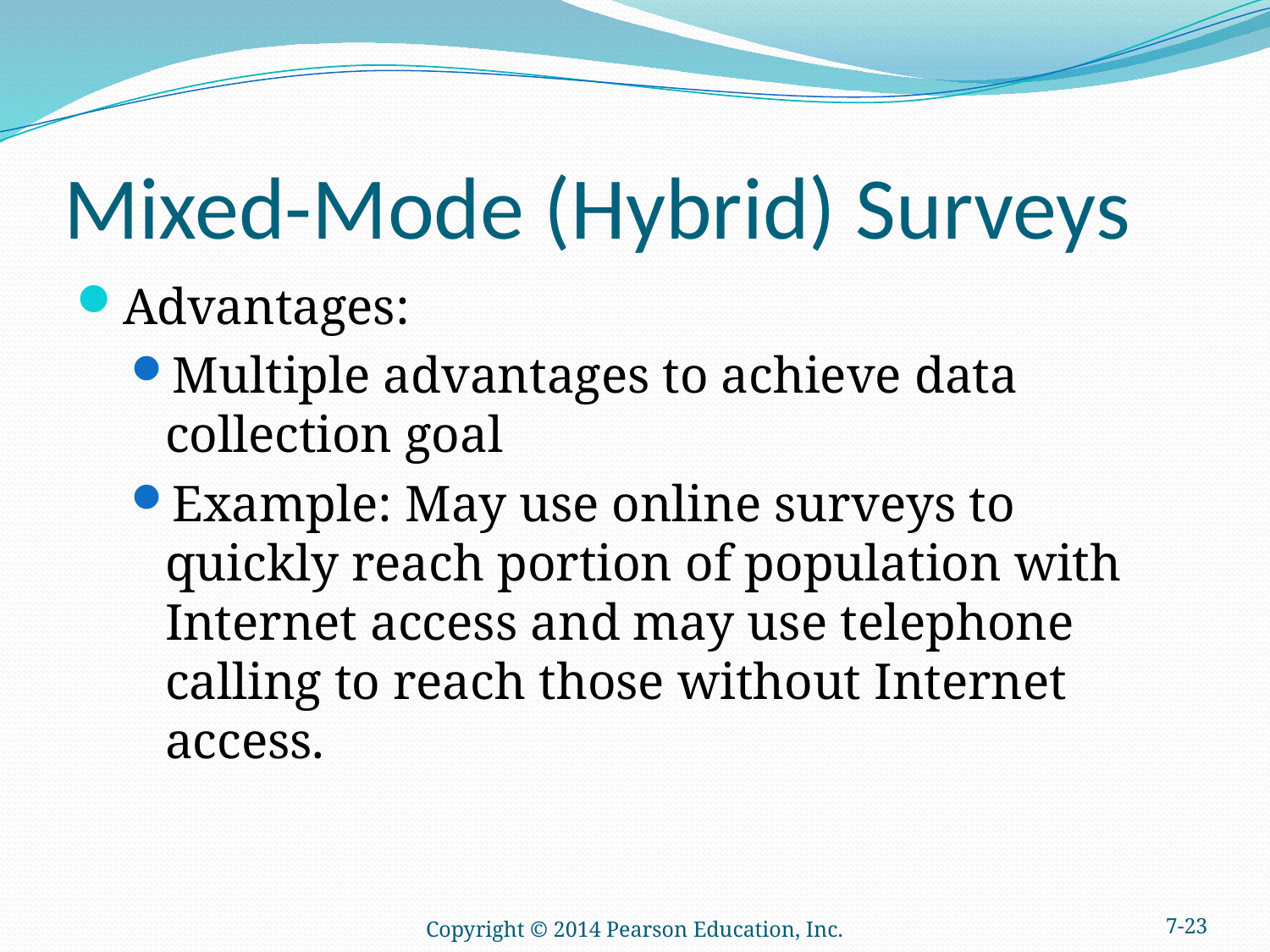

# Mixed-Mode (Hybrid) Surveys
Advantages:
Multiple advantages to achieve data collection goal
Example: May use online surveys to quickly reach portion of population with Internet access and may use telephone calling to reach those without Internet access.